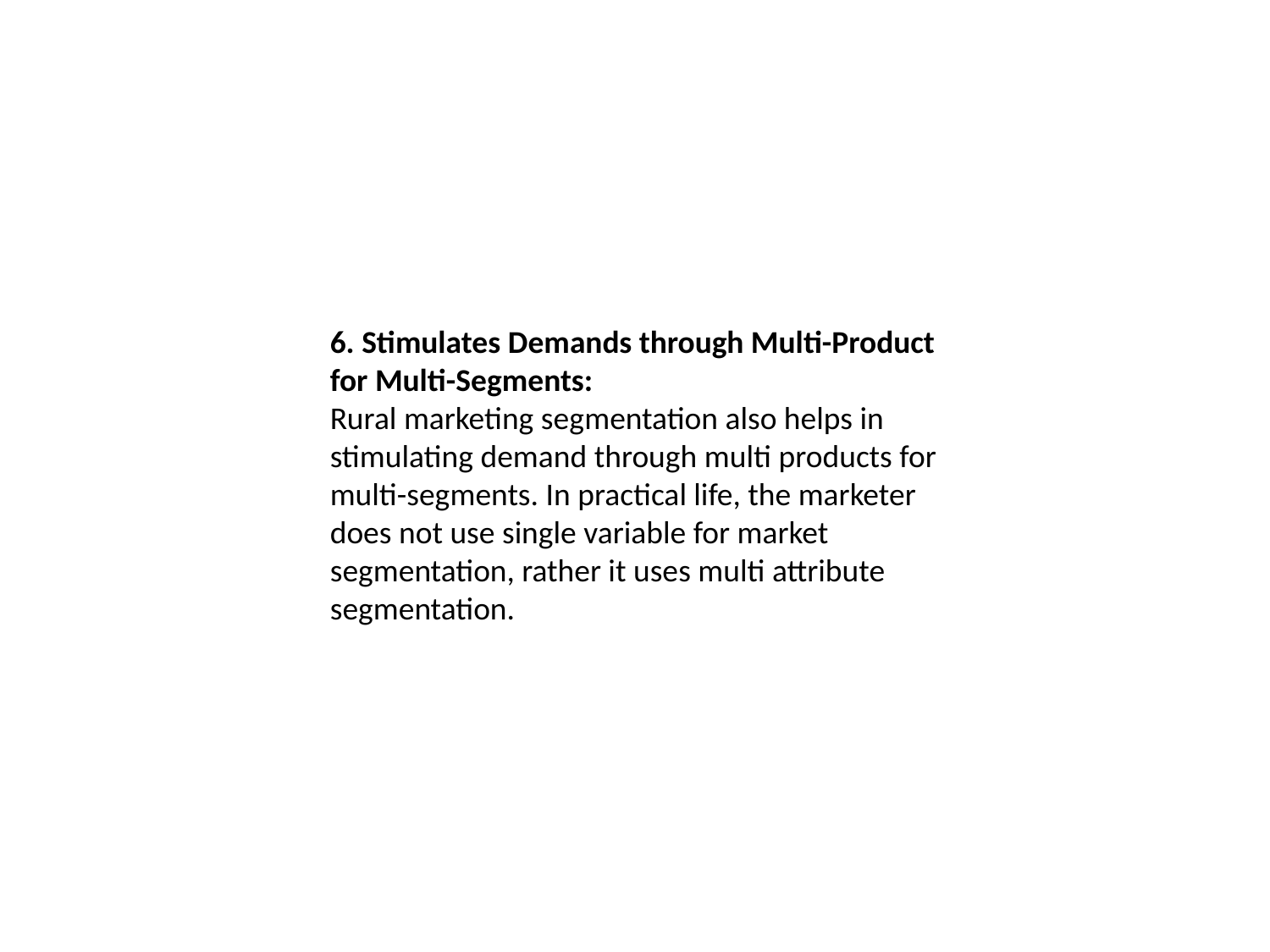

6. Stimulates Demands through Multi-Product for Multi-Segments:
Rural marketing segmentation also helps in stimulating demand through multi products for multi-segments. In practical life, the marketer does not use single variable for market segmentation, rather it uses multi attribute segmentation.